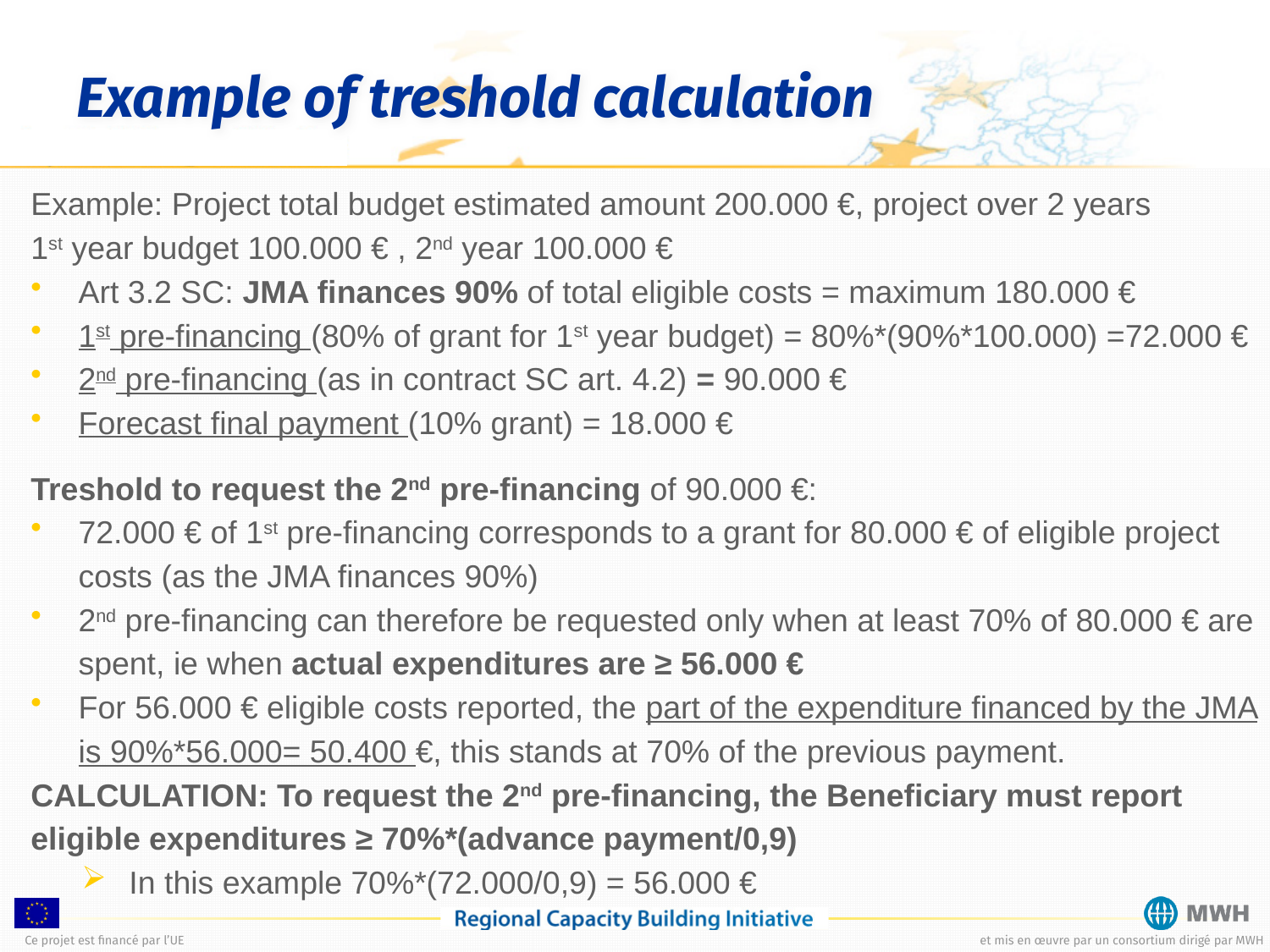

# Example of treshold calculation
Example: Project total budget estimated amount 200.000 €, project over 2 years
1st year budget 100.000 € , 2nd year 100.000 €
Art 3.2 SC: JMA finances 90% of total eligible costs = maximum 180.000 €
1st pre-financing (80% of grant for 1st year budget) = 80%*(90%*100.000) =72.000 €
2nd pre-financing (as in contract SC art. 4.2) = 90.000 €
Forecast final payment (10% grant) = 18.000 €

Treshold to request the 2nd pre-financing of 90.000 €:
72.000 € of 1st pre-financing corresponds to a grant for 80.000 € of eligible project costs (as the JMA finances 90%)
2nd pre-financing can therefore be requested only when at least 70% of 80.000 € are spent, ie when actual expenditures are ≥ 56.000 €
For 56.000 € eligible costs reported, the part of the expenditure financed by the JMA is 90%*56.000= 50.400 €, this stands at 70% of the previous payment.
Calculation: To request the 2nd pre-financing, the Beneficiary must report eligible expenditures ≥ 70%*(advance payment/0,9)
In this example 70%*(72.000/0,9) = 56.000 €